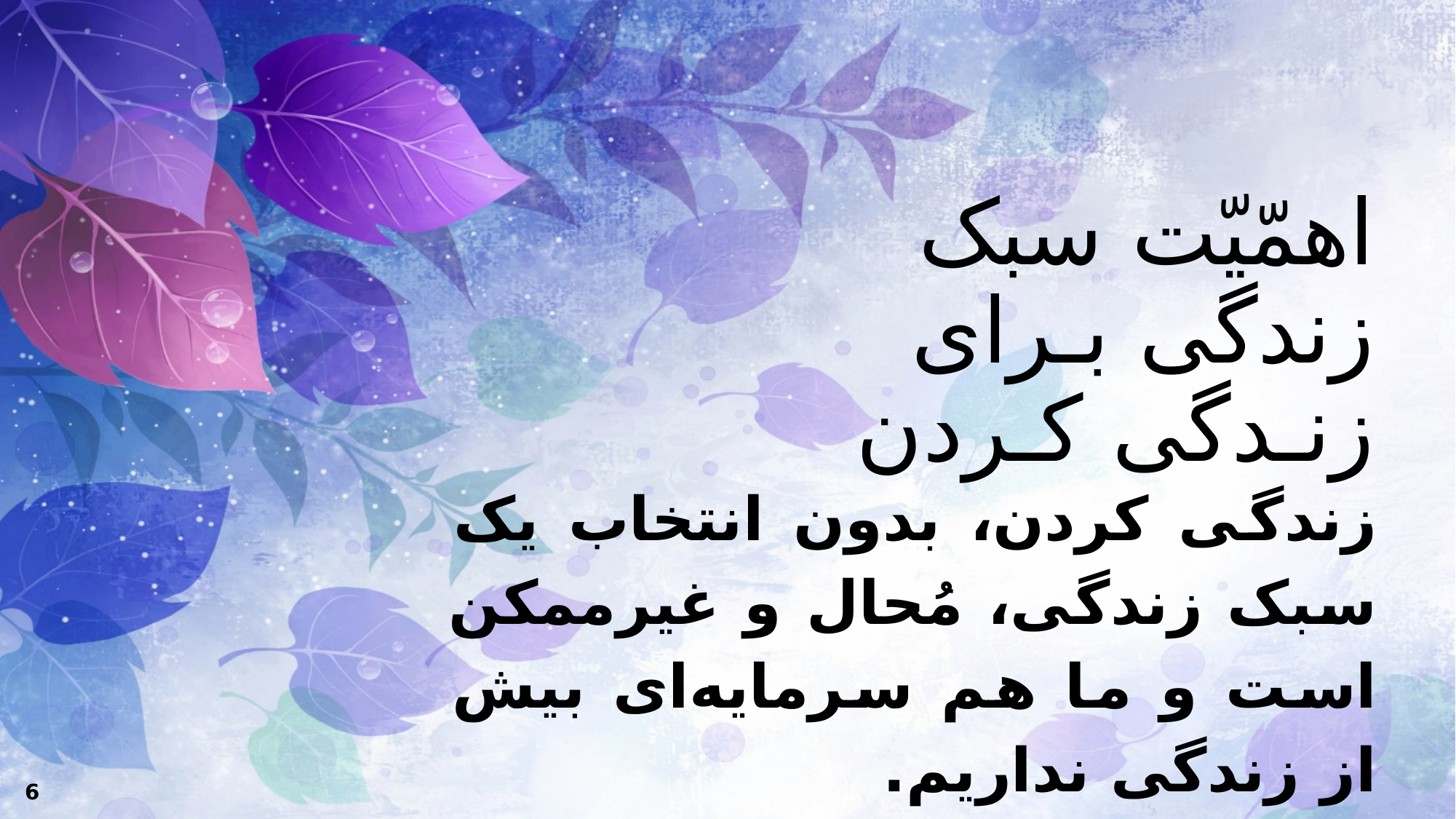

# اهمّیّت سبک زندگی بـرای زنـدگی کـردن
زندگی کردن، بدون انتخاب یک سبک زندگی، مُحال و غیرممکن است و ما هم سرمایه‌ای بیش از زندگی نداریم.